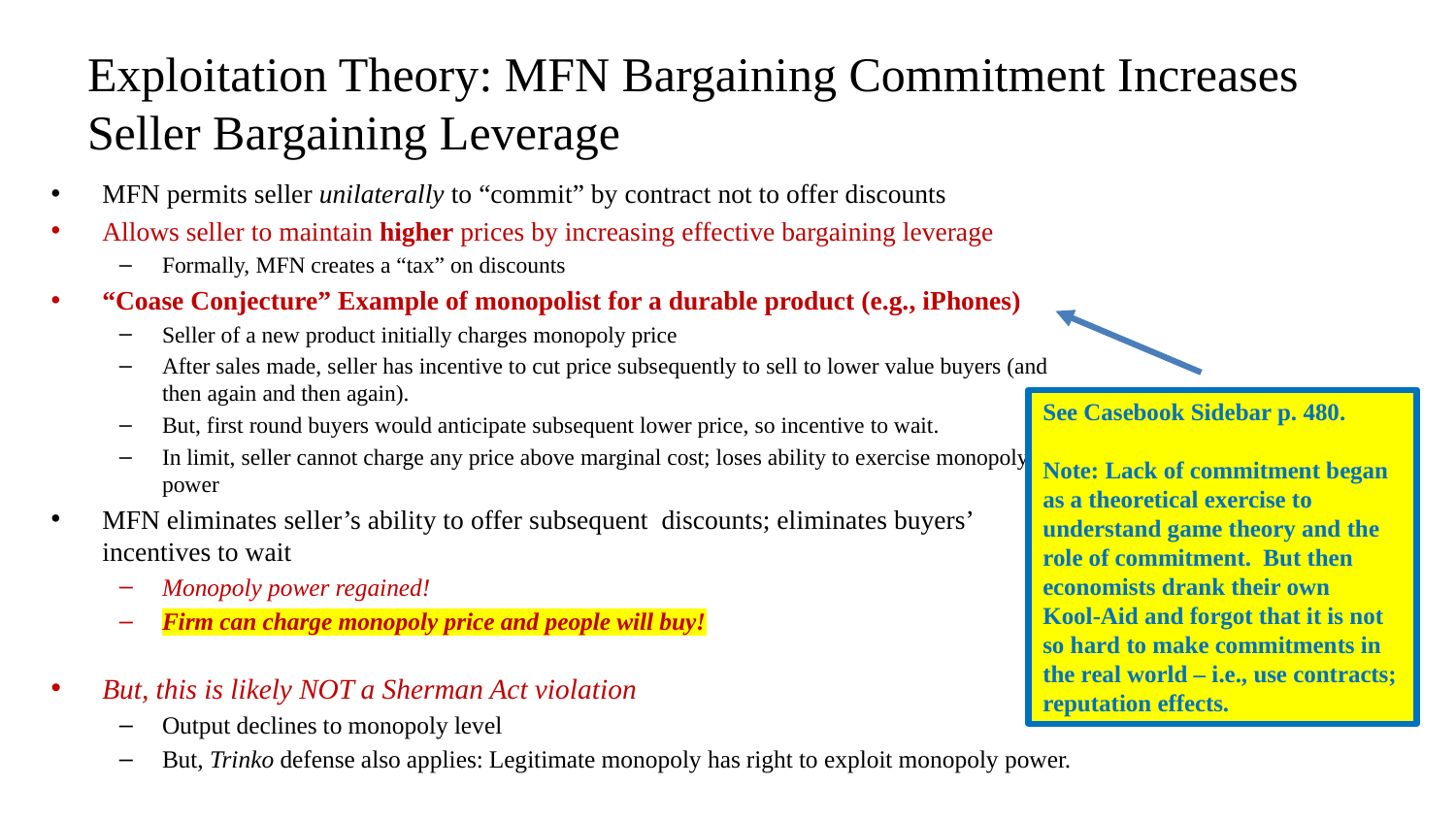

# Exploitation Theory: MFN Bargaining Commitment Increases Seller Bargaining Leverage
MFN permits seller unilaterally to “commit” by contract not to offer discounts
Allows seller to maintain higher prices by increasing effective bargaining leverage
Formally, MFN creates a “tax” on discounts
“Coase Conjecture” Example of monopolist for a durable product (e.g., iPhones)
Seller of a new product initially charges monopoly price
After sales made, seller has incentive to cut price subsequently to sell to lower value buyers (and then again and then again).
But, first round buyers would anticipate subsequent lower price, so incentive to wait.
In limit, seller cannot charge any price above marginal cost; loses ability to exercise monopoly power
MFN eliminates seller’s ability to offer subsequent  discounts; eliminates buyers’ incentives to wait
Monopoly power regained!
Firm can charge monopoly price and people will buy!
But, this is likely NOT a Sherman Act violation
Output declines to monopoly level
But, Trinko defense also applies: Legitimate monopoly has right to exploit monopoly power.
See Casebook Sidebar p. 480.

Note: Lack of commitment began as a theoretical exercise to understand game theory and the role of commitment.  But then economists drank their own
Kool-Aid and forgot that it is not so hard to make commitments in the real world – i.e., use contracts; reputation effects.